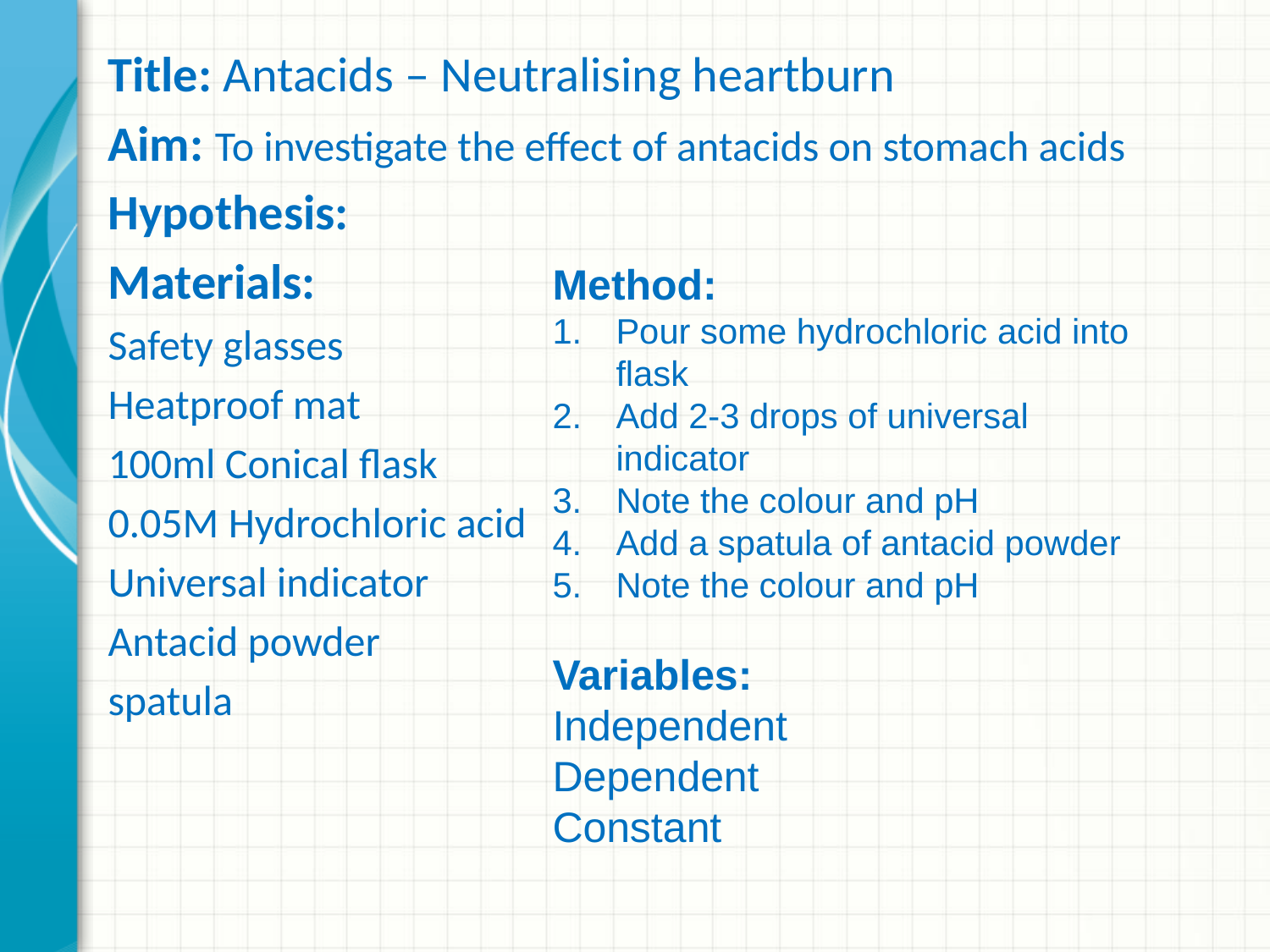

Title: Antacids – Neutralising heartburn
Aim: To investigate the effect of antacids on stomach acids
Hypothesis:
Materials:
Safety glasses
Heatproof mat
100ml Conical flask
0.05M Hydrochloric acid
Universal indicator
Antacid powder
spatula
Method:
Pour some hydrochloric acid into flask
Add 2-3 drops of universal indicator
Note the colour and pH
Add a spatula of antacid powder
Note the colour and pH

Variables:
Independent
Dependent
Constant